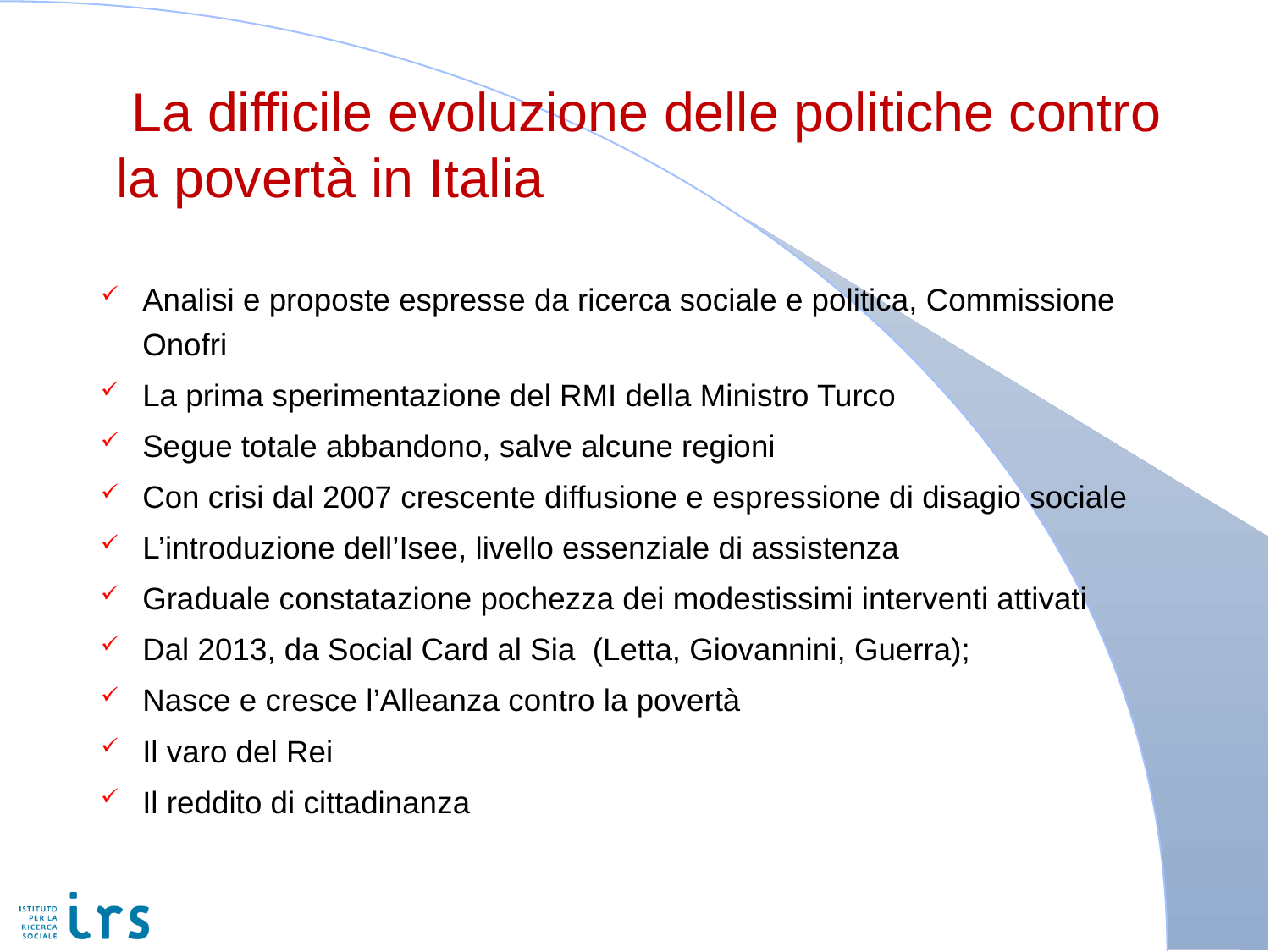

# La difficile evoluzione delle politiche contro la povertà in Italia
Analisi e proposte espresse da ricerca sociale e politica, Commissione Onofri
La prima sperimentazione del RMI della Ministro Turco
Segue totale abbandono, salve alcune regioni
Con crisi dal 2007 crescente diffusione e espressione di disagio sociale
L’introduzione dell’Isee, livello essenziale di assistenza
Graduale constatazione pochezza dei modestissimi interventi attivati
Dal 2013, da Social Card al Sia  (Letta, Giovannini, Guerra);
Nasce e cresce l’Alleanza contro la povertà
Il varo del Rei
Il reddito di cittadinanza